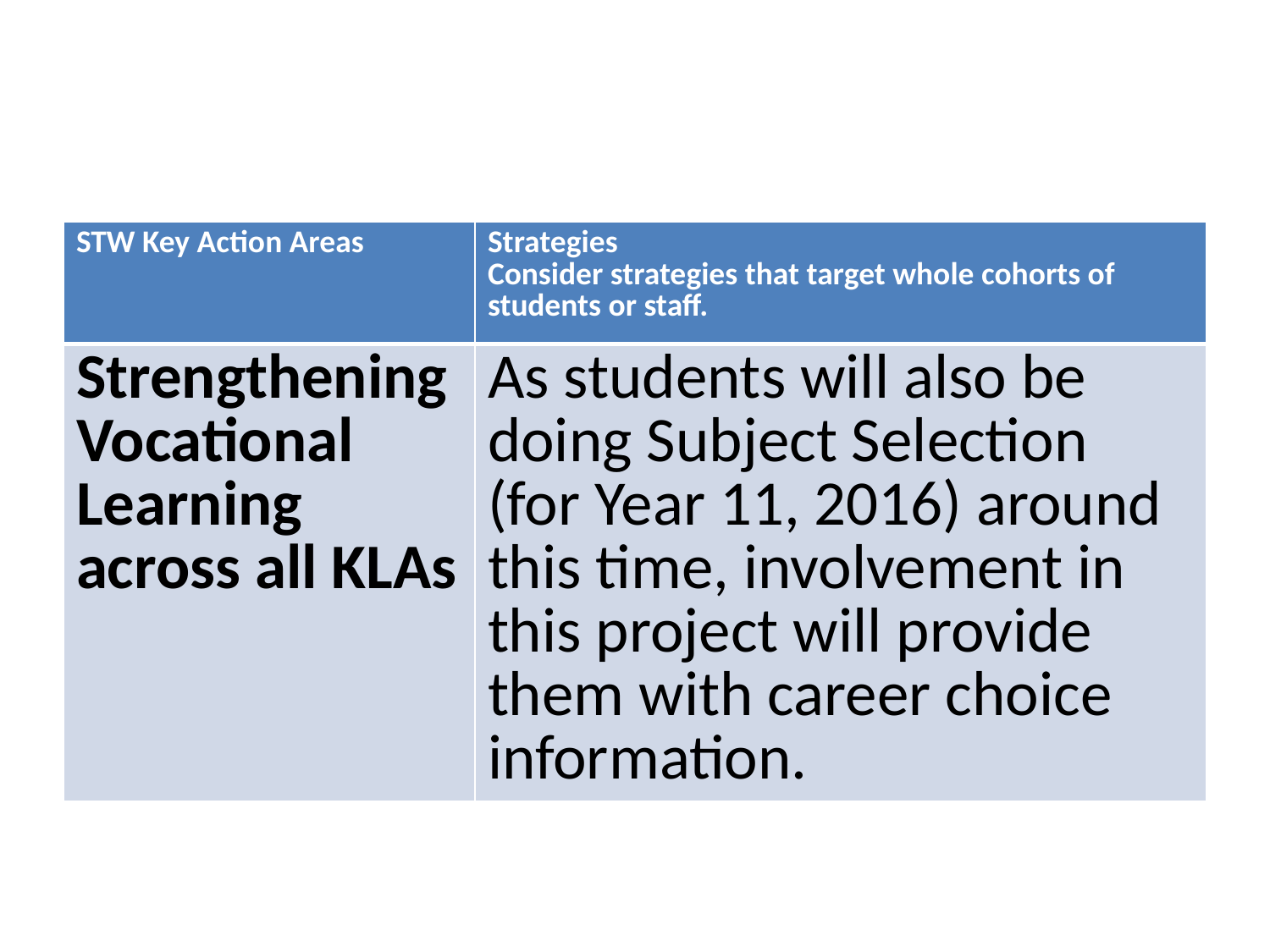

#
| STW Key Action Areas | Strategies Consider strategies that target whole cohorts of students or staff. |
| --- | --- |
| Strengthening Vocational Learning across all KLAs | As students will also be doing Subject Selection (for Year 11, 2016) around this time, involvement in this project will provide them with career choice information. |